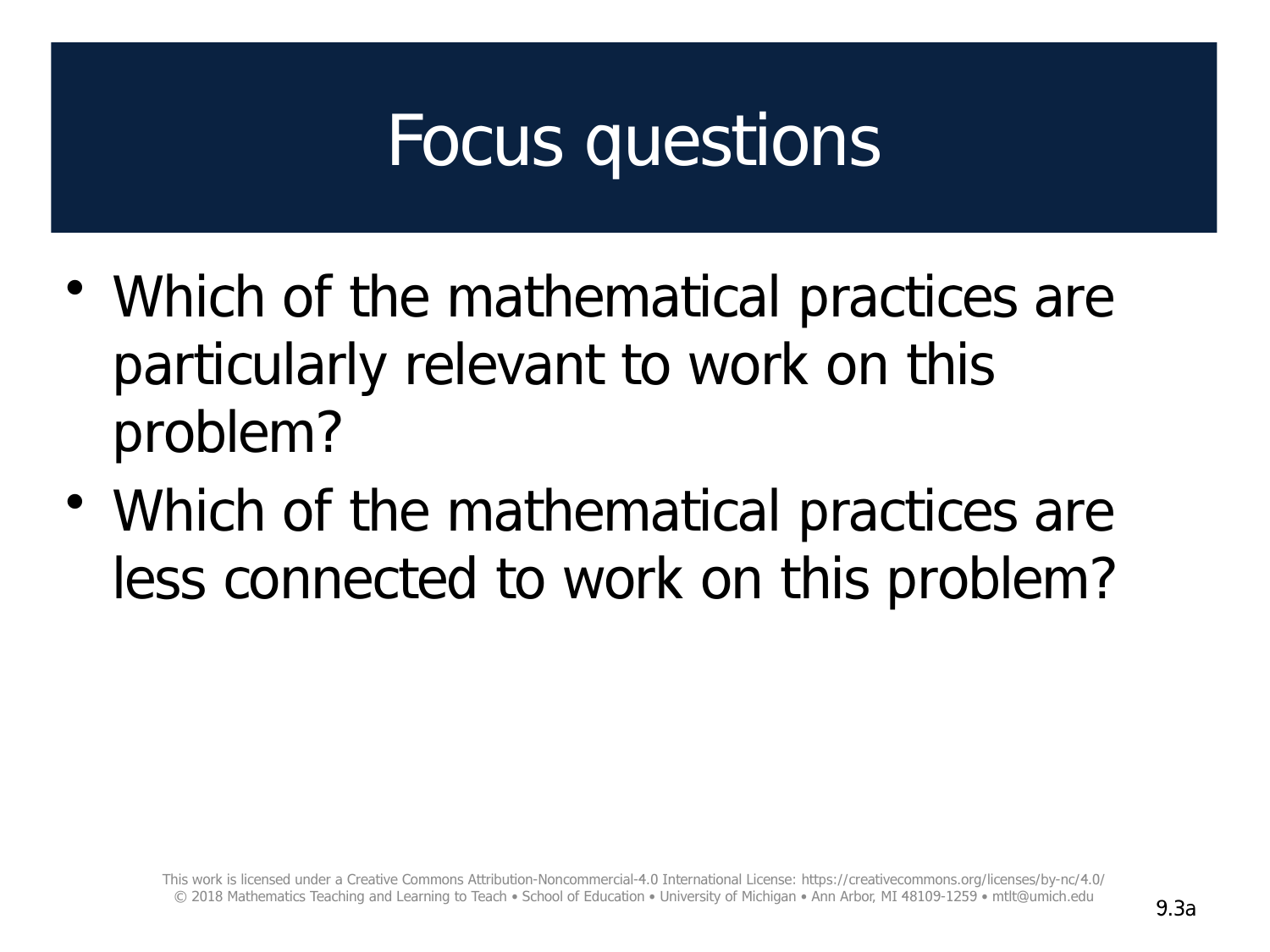

# Focus questions
Which of the mathematical practices are particularly relevant to work on this problem?
Which of the mathematical practices are less connected to work on this problem?
This work is licensed under a Creative Commons Attribution-Noncommercial-4.0 International License: https://creativecommons.org/licenses/by-nc/4.0/
© 2018 Mathematics Teaching and Learning to Teach • School of Education • University of Michigan • Ann Arbor, MI 48109-1259 • mtlt@umich.edu
9.3a